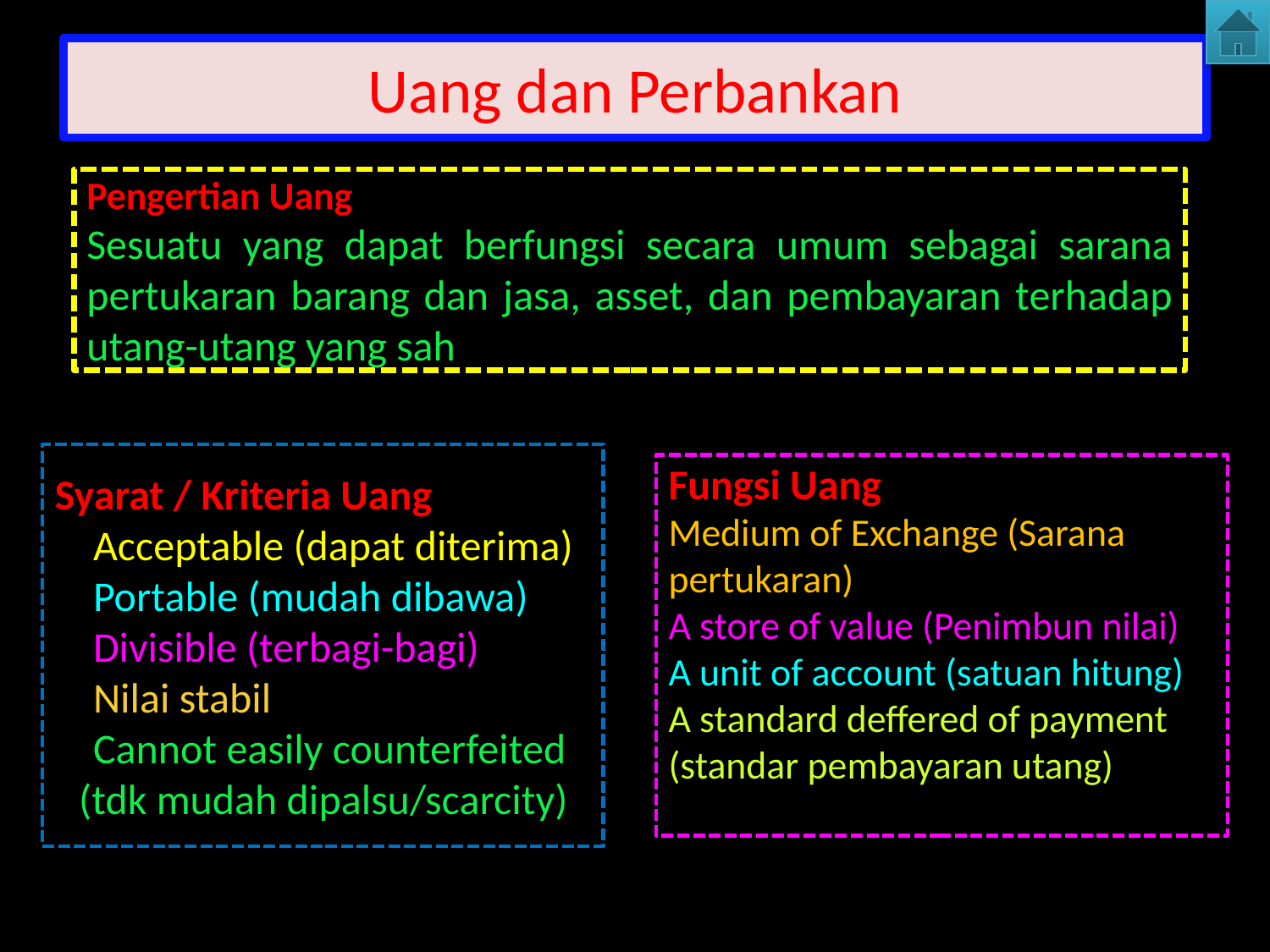

# Uang dan Perbankan
Pengertian Uang
Sesuatu yang dapat berfungsi secara umum sebagai sarana pertukaran barang dan jasa, asset, dan pembayaran terhadap utang-utang yang sah
Syarat / Kriteria Uang
Acceptable (dapat diterima)
Portable (mudah dibawa)
Divisible (terbagi-bagi)
Nilai stabil
Cannot easily counterfeited (tdk mudah dipalsu/scarcity)
Fungsi Uang
Medium of Exchange (Sarana pertukaran)
A store of value (Penimbun nilai)
A unit of account (satuan hitung)
A standard deffered of payment (standar pembayaran utang)